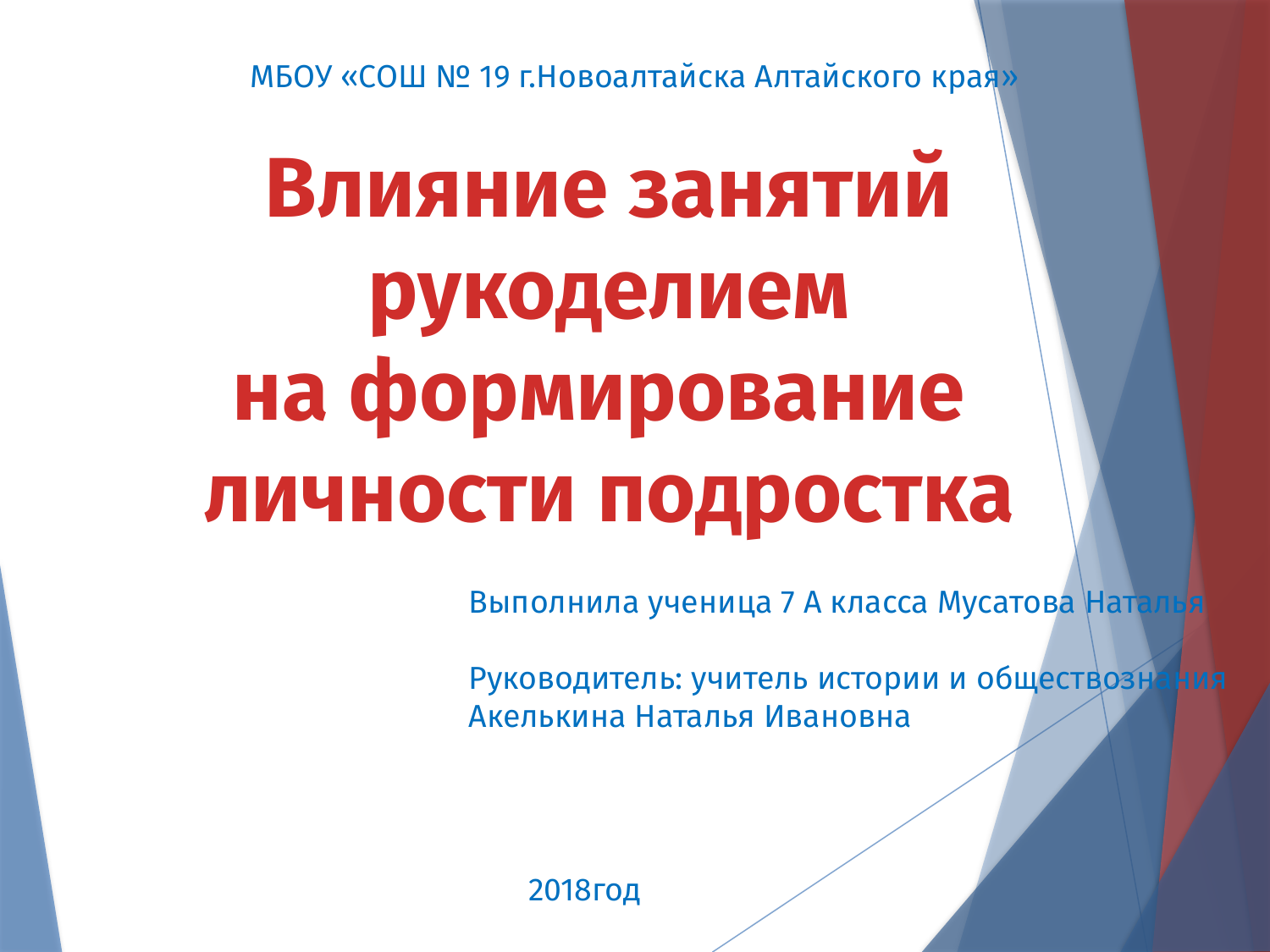

МБОУ «СОШ № 19 г.Новоалтайска Алтайского края»
Влияние занятий
 рукоделием
на формирование
личности подростка

Выполнила ученица 7 А класса Мусатова Наталья

Руководитель: учитель истории и обществознания
Акелькина Наталья Ивановна

2018год